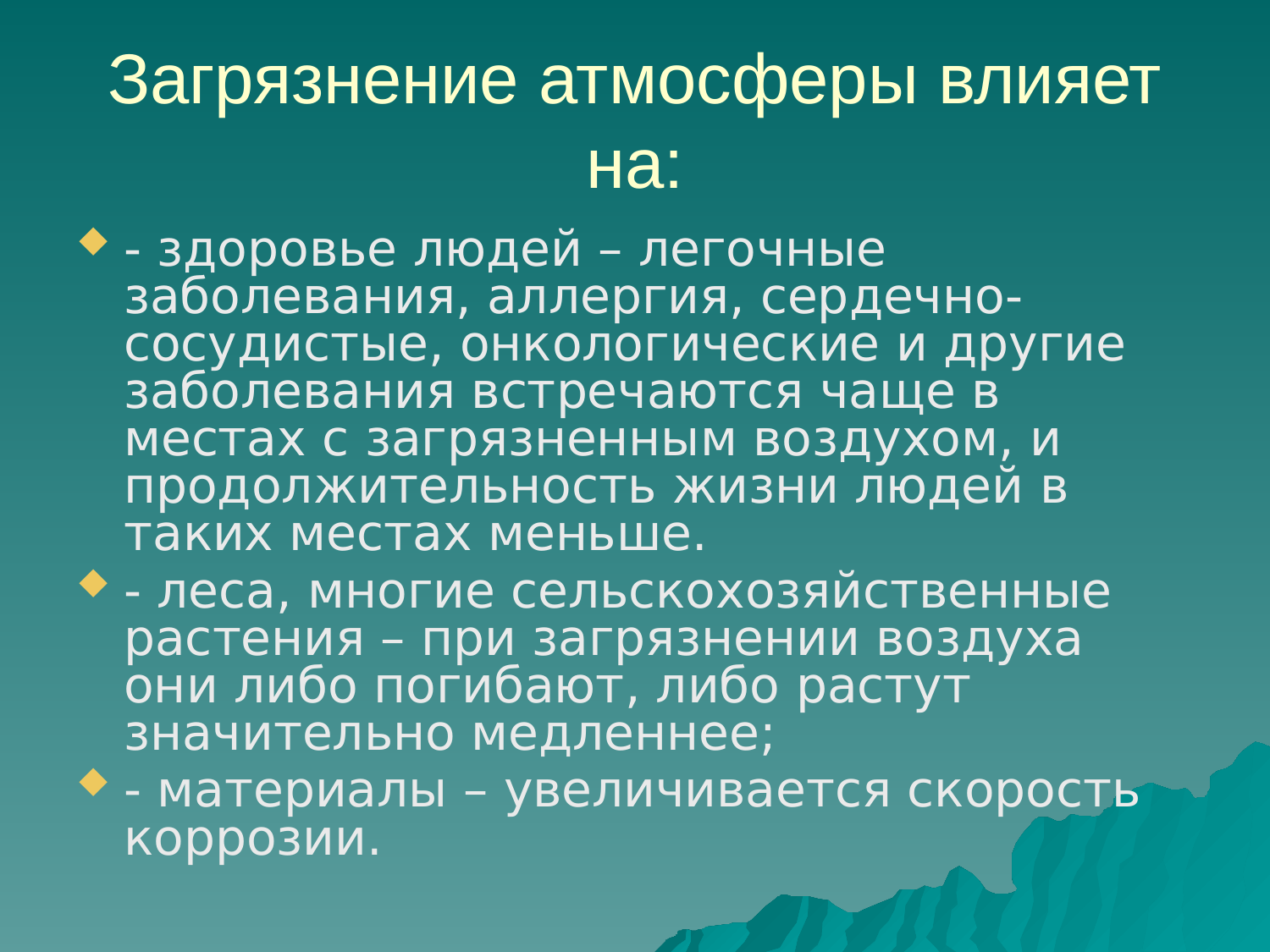

# Загрязнение атмосферы влияет на:
- здоровье людей – легочные заболевания, аллергия, сердечно-сосудистые, онкологические и другие заболевания встречаются чаще в местах с загрязненным воздухом, и продолжительность жизни людей в таких местах меньше.
- леса, многие сельскохозяйственные растения – при загрязнении воздуха они либо погибают, либо растут значительно медленнее;
- материалы – увеличивается скорость коррозии.